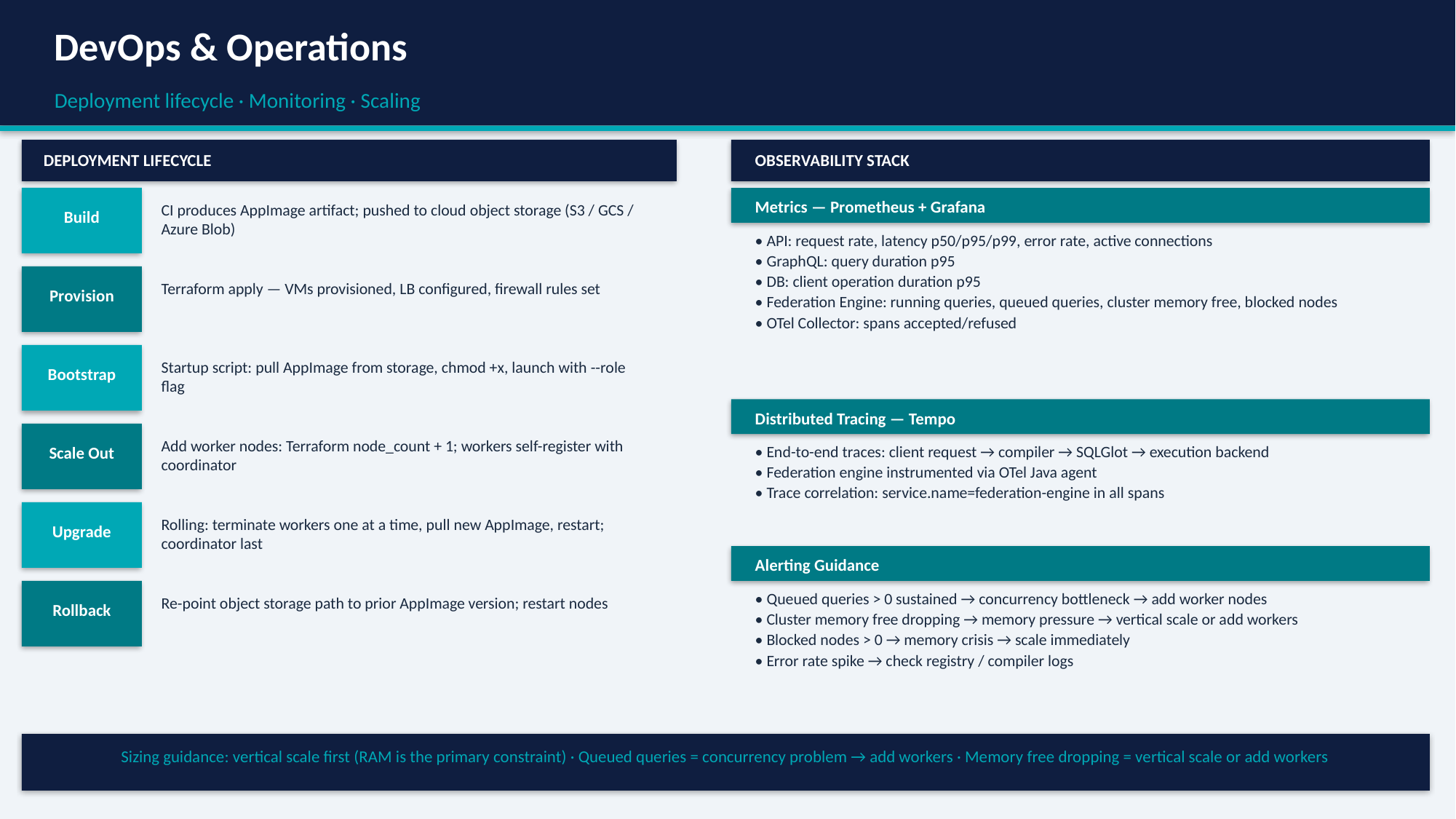

DevOps & Operations
Deployment lifecycle · Monitoring · Scaling

DEPLOYMENT LIFECYCLE
OBSERVABILITY STACK

Metrics — Prometheus + Grafana
CI produces AppImage artifact; pushed to cloud object storage (S3 / GCS / Azure Blob)
Build
• API: request rate, latency p50/p95/p99, error rate, active connections
• GraphQL: query duration p95
• DB: client operation duration p95
• Federation Engine: running queries, queued queries, cluster memory free, blocked nodes
• OTel Collector: spans accepted/refused

Terraform apply — VMs provisioned, LB configured, firewall rules set
Provision

Startup script: pull AppImage from storage, chmod +x, launch with --role flag
Bootstrap

Distributed Tracing — Tempo

Add worker nodes: Terraform node_count + 1; workers self-register with coordinator
• End-to-end traces: client request → compiler → SQLGlot → execution backend
• Federation engine instrumented via OTel Java agent
• Trace correlation: service.name=federation-engine in all spans
Scale Out

Rolling: terminate workers one at a time, pull new AppImage, restart; coordinator last
Upgrade

Alerting Guidance

• Queued queries > 0 sustained → concurrency bottleneck → add worker nodes
• Cluster memory free dropping → memory pressure → vertical scale or add workers
• Blocked nodes > 0 → memory crisis → scale immediately
• Error rate spike → check registry / compiler logs
Re-point object storage path to prior AppImage version; restart nodes
Rollback

Sizing guidance: vertical scale first (RAM is the primary constraint) · Queued queries = concurrency problem → add workers · Memory free dropping = vertical scale or add workers